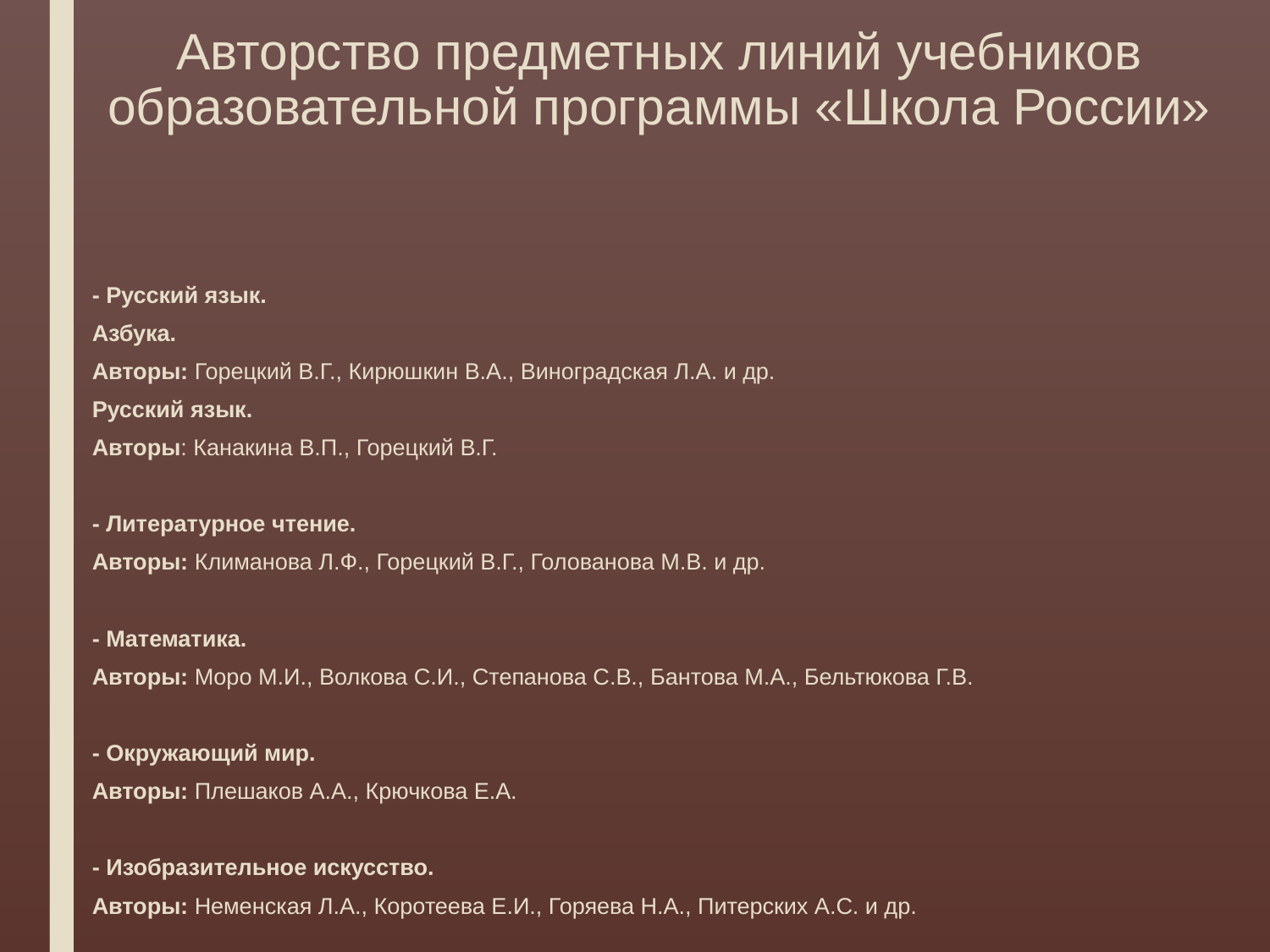

# Авторство предметных линий учебников образовательной программы «Школа России»
- Русский язык.
Азбука.
Авторы: Горецкий В.Г., Кирюшкин В.А., Виноградская Л.А. и др.
Русский язык.
Авторы: Канакина В.П., Горецкий В.Г.

- Литературное чтение.
Авторы: Климанова Л.Ф., Горецкий В.Г., Голованова М.В. и др.

- Математика.
Авторы: Моро М.И., Волкова С.И., Степанова С.В., Бантова М.А., Бельтюкова Г.В.

- Окружающий мир.
Авторы: Плешаков А.А., Крючкова Е.А.

- Изобразительное искусство.
Авторы: Неменская Л.А., Коротеева Е.И., Горяева Н.А., Питерских А.С. и др.